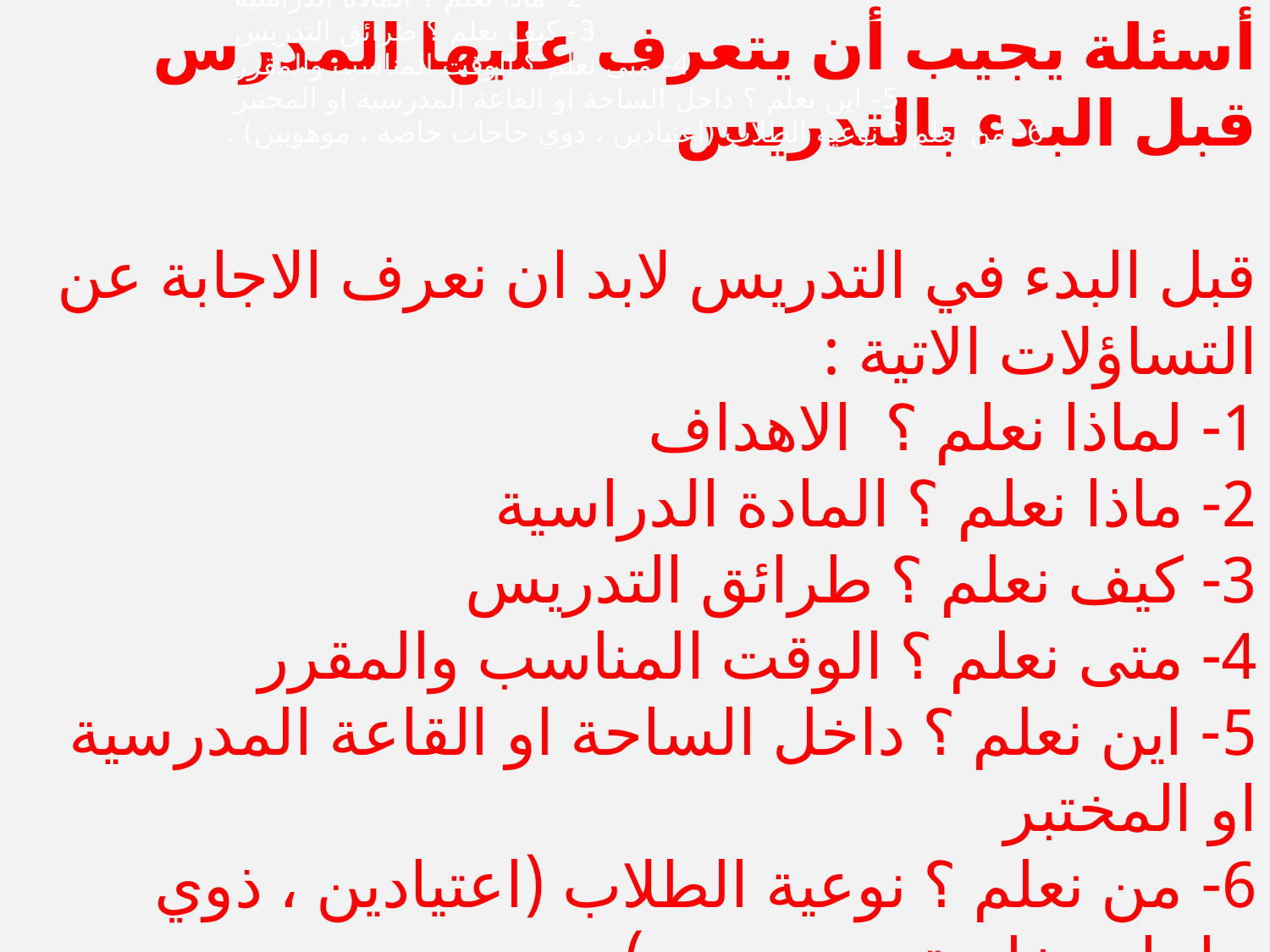

أسئلة يجيب أن يتعرف عليها المدرس قبل البدء بالتدريس
قبل البدء في التدريس لابد ان نعرف الاجابة عن التساؤلات الاتية :
1- لماذا نعلم ؟  الاهداف
2- ماذا نعلم ؟ المادة الدراسية
3- كيف نعلم ؟ طرائق التدريس
4- متى نعلم ؟ الوقت المناسب والمقرر
5- اين نعلم ؟ داخل الساحة او القاعة المدرسية او المختبر
6- من نعلم ؟ نوعية الطلاب (اعتيادين ، ذوي حاجات خاصة ، موهوبين) .

أسئلة يجيب أن يتعرف عليها المدرس قبل البدء بالتدريس

قبل البدء في التدريس لابد ان نعرف الاجابة عن التساؤلات الاتية :
1- لماذا نعلم ؟  الاهداف
2- ماذا نعلم ؟ المادة الدراسية
3- كيف نعلم ؟ طرائق التدريس
4- متى نعلم ؟ الوقت المناسب والمقرر
5- اين نعلم ؟ داخل الساحة او القاعة المدرسية او المختبر
6- من نعلم ؟ نوعية الطلاب (اعتيادين ، ذوي حاجات خاصة ، موهوبين) .